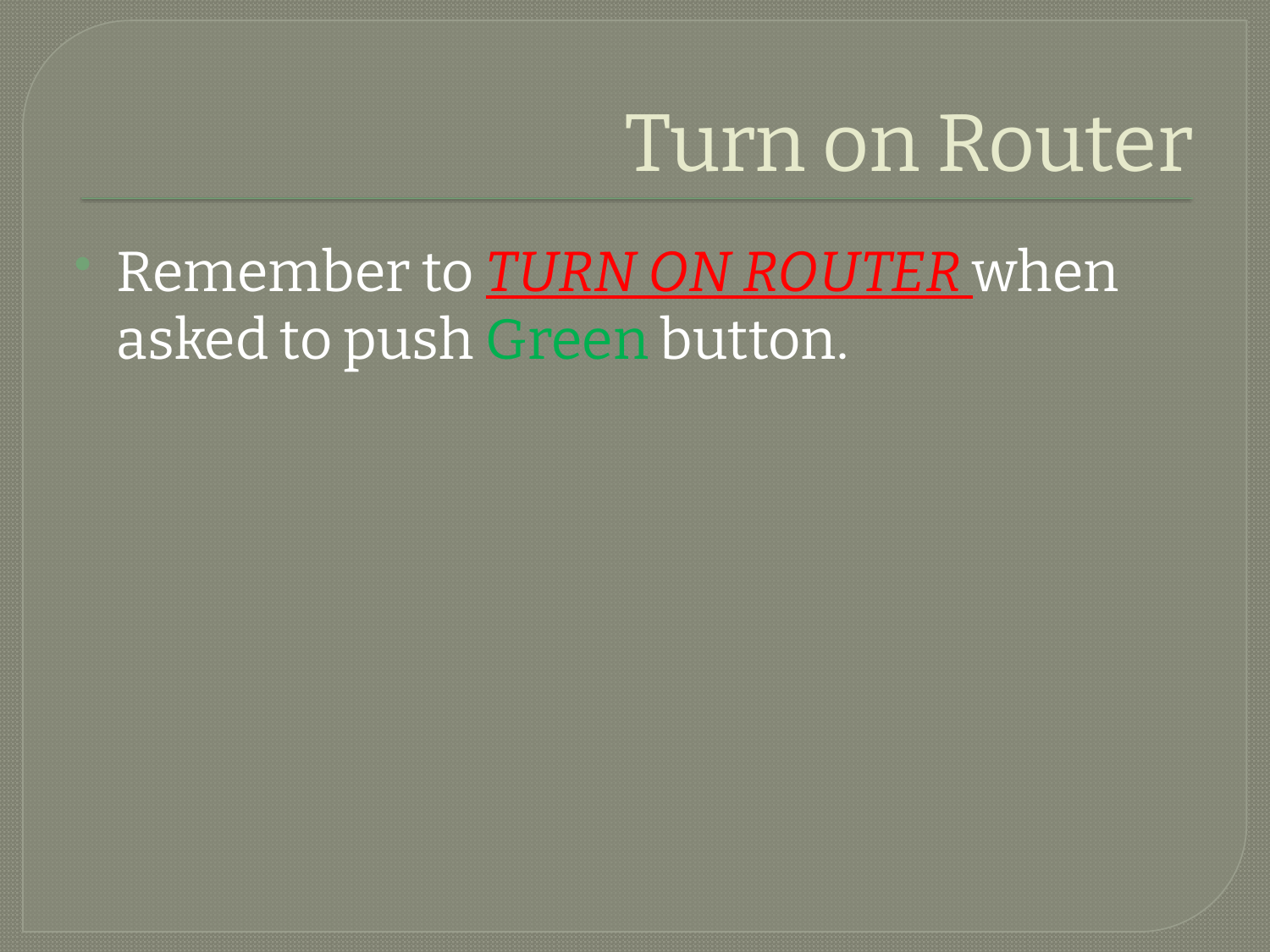

# Turn on Router
Remember to TURN ON ROUTER when asked to push Green button.